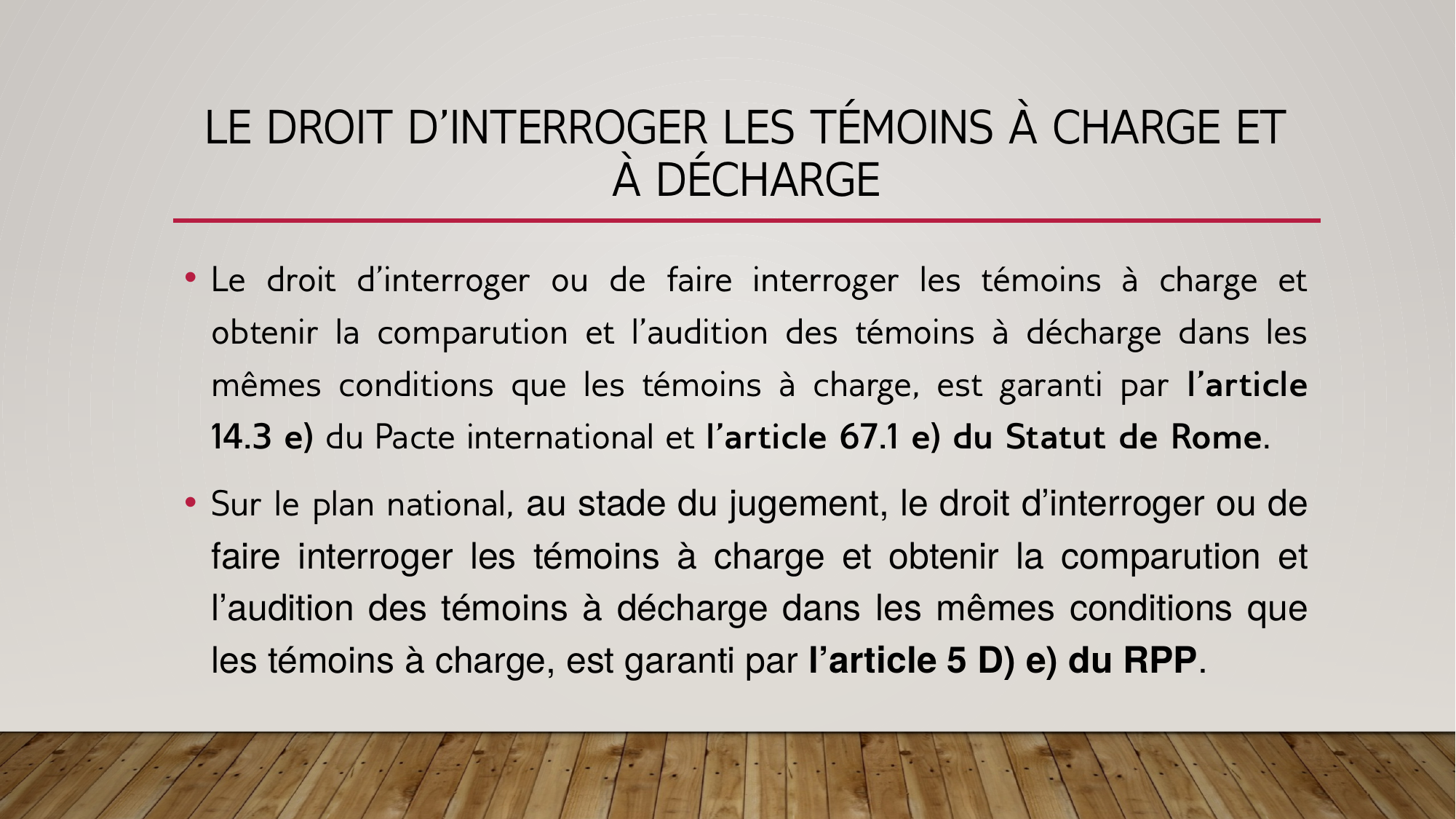

# LE DROIT D’INTERROGER LES TÉMOINS À CHArGE ET À DÉCHARGE
Le droit d’interroger ou de faire interroger les témoins à charge et obtenir la comparution et l’audition des témoins à décharge dans les mêmes conditions que les témoins à charge, est garanti par l’article 14.3 e) du Pacte international et l’article 67.1 e) du Statut de Rome.
Sur le plan national, au stade du jugement, le droit d’interroger ou de faire interroger les témoins à charge et obtenir la comparution et l’audition des témoins à décharge dans les mêmes conditions que les témoins à charge, est garanti par l’article 5 D) e) du RPP.